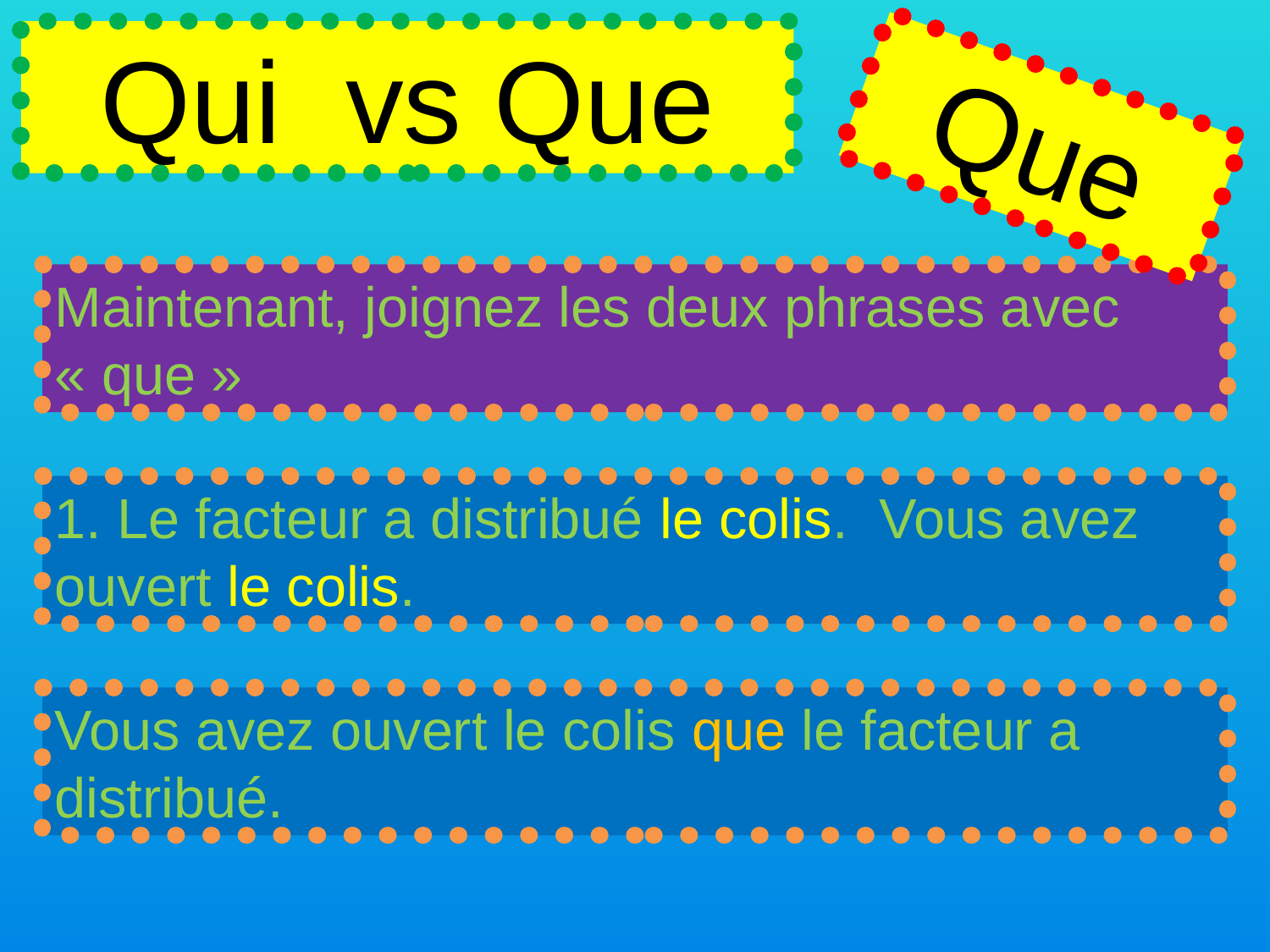

Qui  vs Que
Que
Maintenant, joignez les deux phrases avec « que »
1. Le facteur a distribué le colis.  Vous avez ouvert le colis.
Vous avez ouvert le colis que le facteur a distribué.